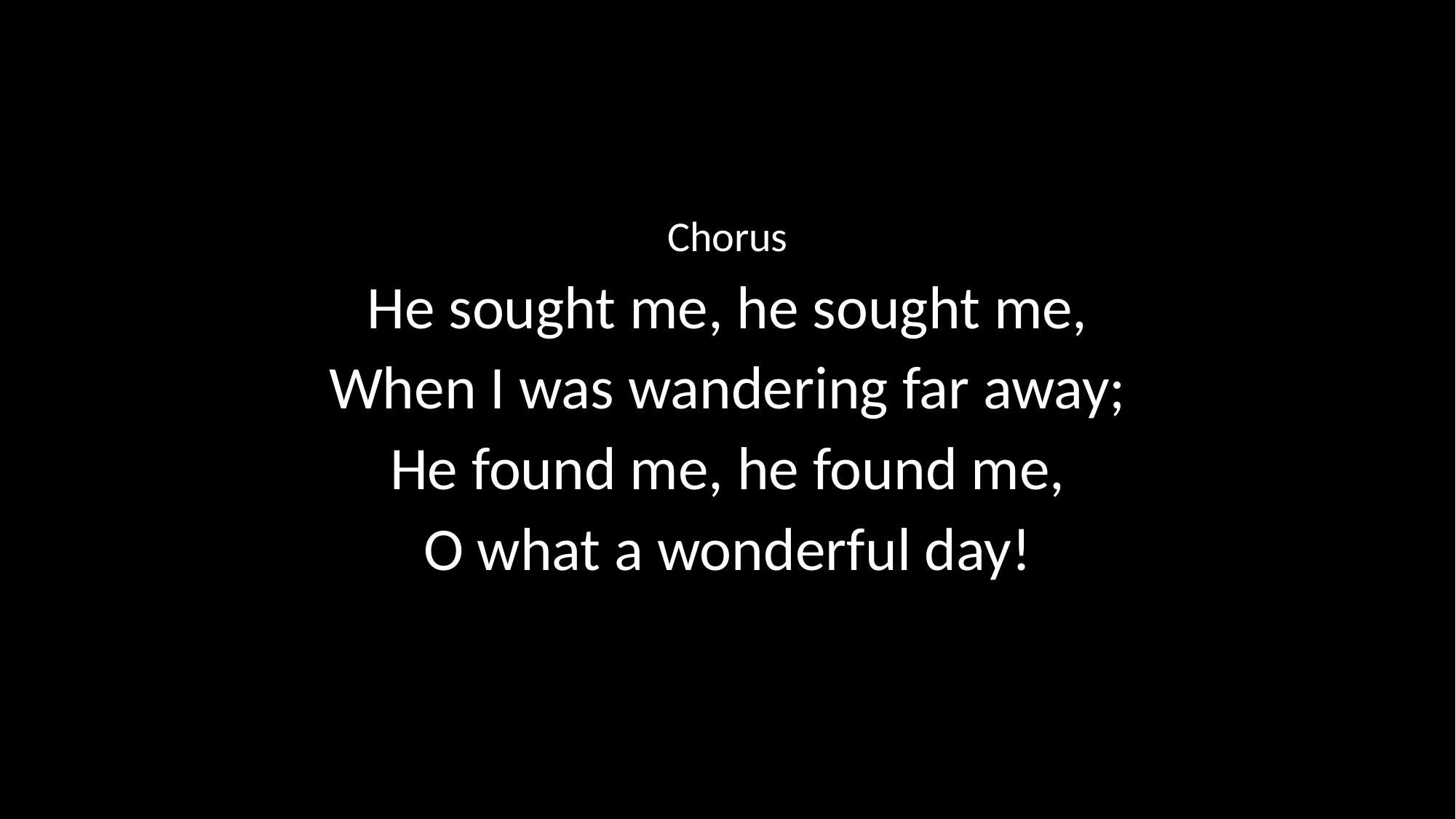

Chorus
He sought me, he sought me,
When I was wandering far away;
He found me, he found me,
O what a wonderful day!